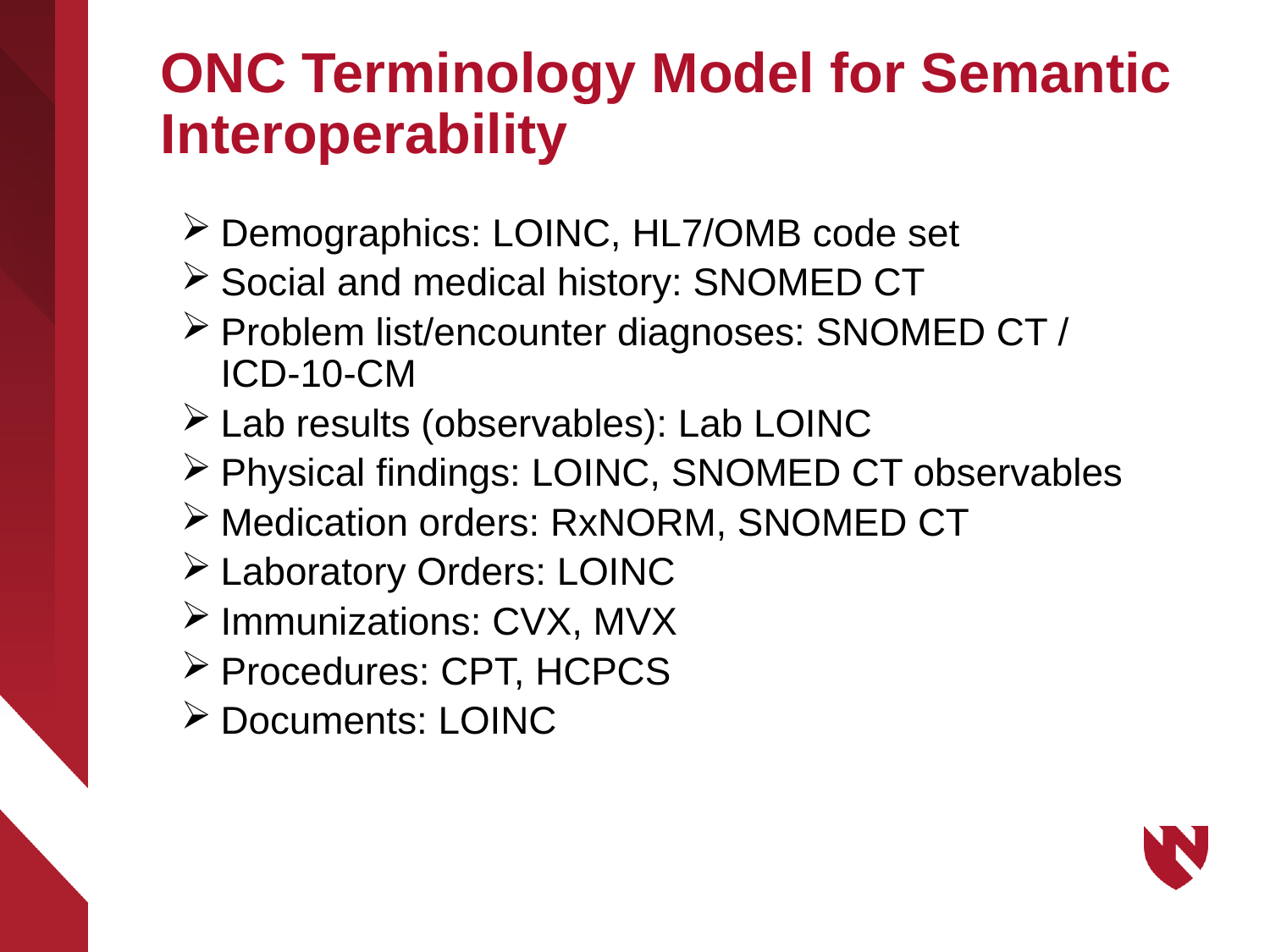

# ONC Terminology Model for Semantic Interoperability
Demographics: LOINC, HL7/OMB code set
Social and medical history: SNOMED CT
Problem list/encounter diagnoses: SNOMED CT /        ICD-10-CM
Lab results (observables): Lab LOINC
Physical findings: LOINC, SNOMED CT observables
Medication orders: RxNORM, SNOMED CT
Laboratory Orders: LOINC
Immunizations: CVX, MVX
Procedures: CPT, HCPCS
Documents: LOINC